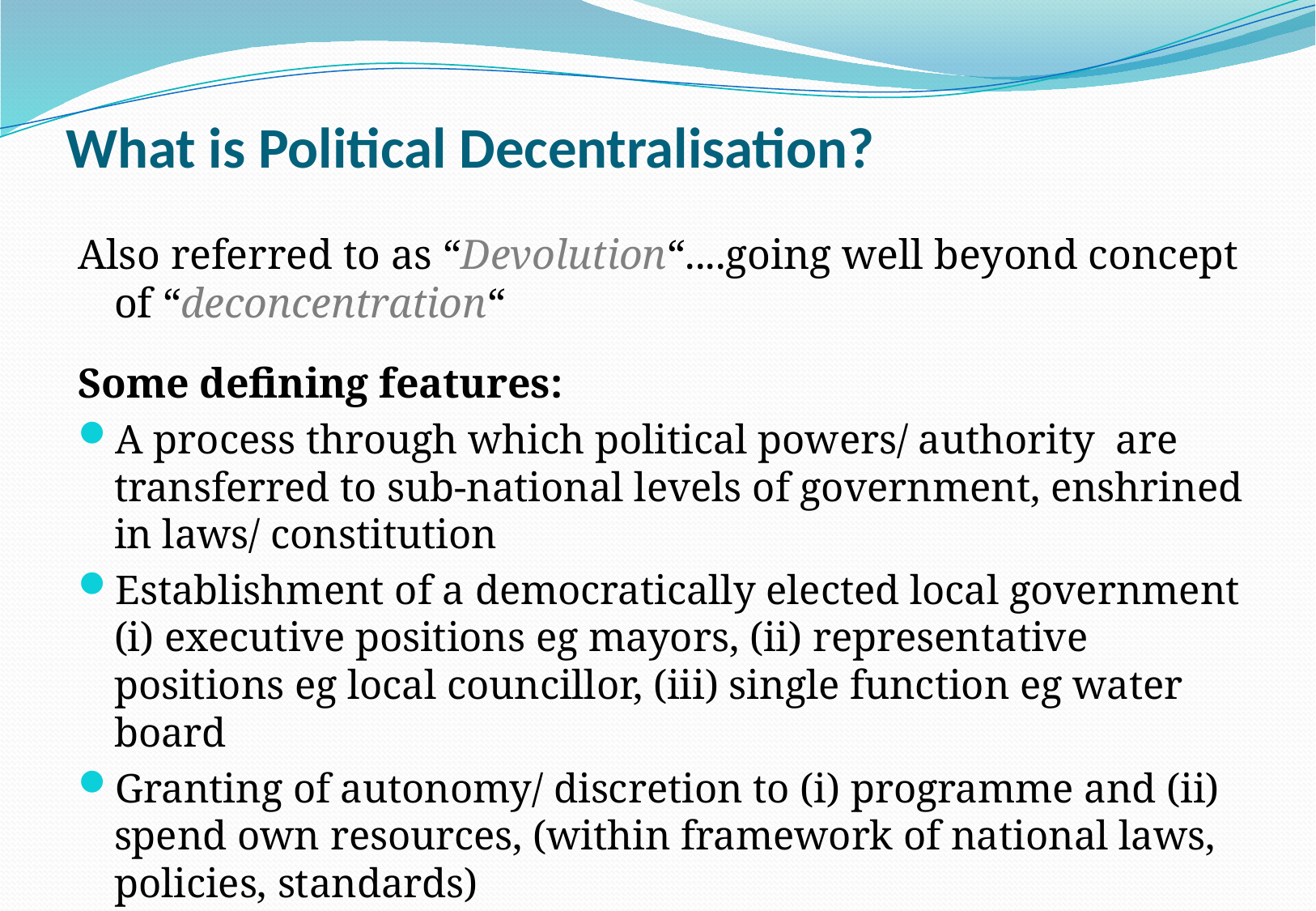

# What is Political Decentralisation?
Also referred to as “Devolution“....going well beyond concept of “deconcentration“

Some defining features:
A process through which political powers/ authority  are transferred to sub-national levels of government, enshrined in laws/ constitution
Establishment of a democratically elected local government (i) executive positions eg mayors, (ii) representative positions eg local councillor, (iii) single function eg water board
Granting of autonomy/ discretion to (i) programme and (ii) spend own resources, (within framework of national laws, policies, standards)